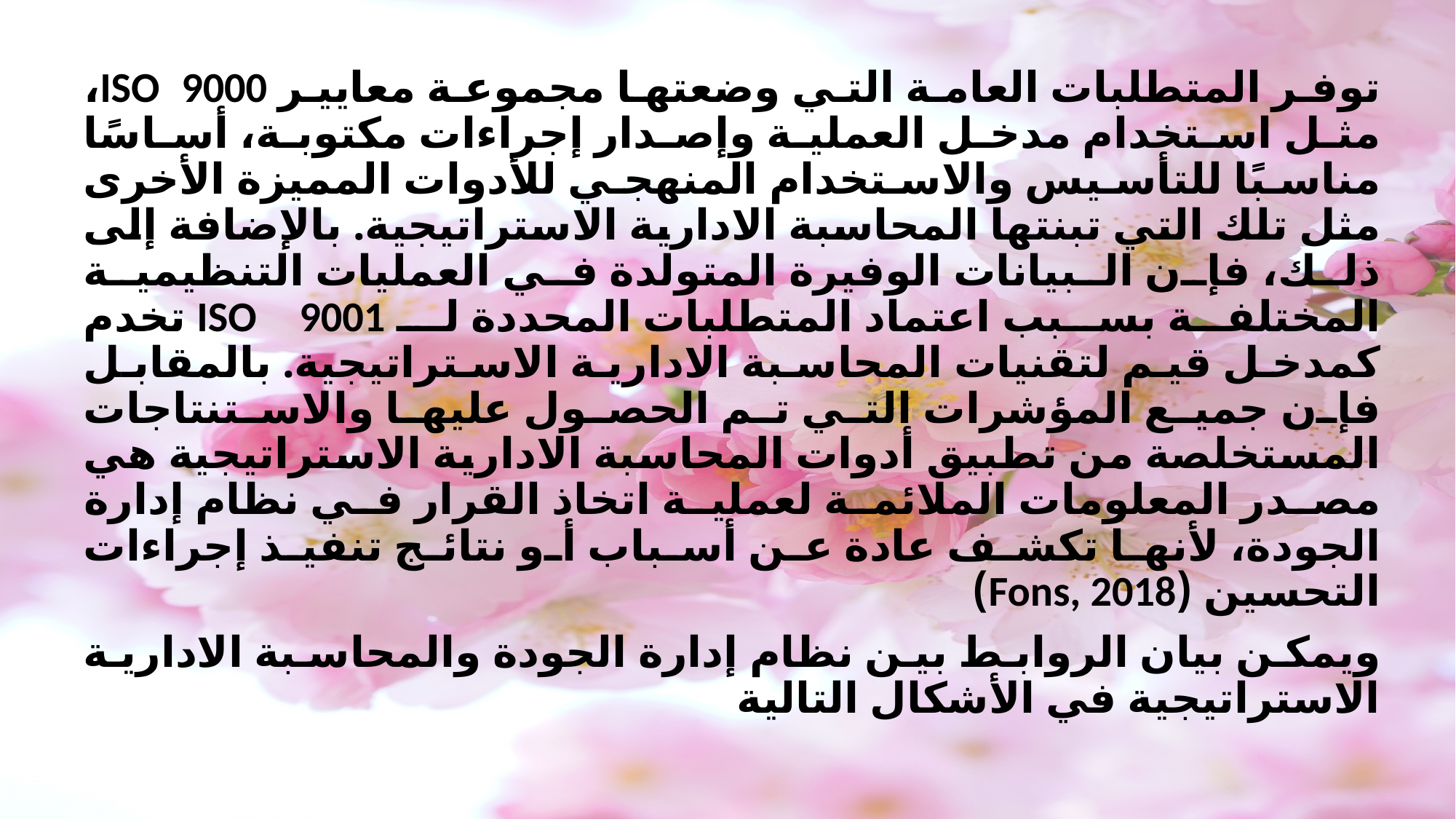

توفر المتطلبات العامة التي وضعتها مجموعة معايير ISO 9000، مثل استخدام مدخل العملية وإصدار إجراءات مكتوبة، أساسًا مناسبًا للتأسيس والاستخدام المنهجي للأدوات المميزة الأخرى مثل تلك التي تبنتها المحاسبة الادارية الاستراتيجية. بالإضافة إلى ذلك، فإن البيانات الوفيرة المتولدة في العمليات التنظيمية المختلفة بسبب اعتماد المتطلبات المحددة لـ ISO 9001 تخدم كمدخل قيم لتقنيات المحاسبة الادارية الاستراتيجية. بالمقابل فإن جميع المؤشرات التي تم الحصول عليها والاستنتاجات المستخلصة من تطبيق أدوات المحاسبة الادارية الاستراتيجية هي مصدر المعلومات الملائمة لعملية اتخاذ القرار في نظام إدارة الجودة، لأنها تكشف عادة عن أسباب أو نتائج تنفيذ إجراءات التحسين (Fons, 2018)
ويمكن بيان الروابط بين نظام إدارة الجودة والمحاسبة الادارية الاستراتيجية في الأشكال التالية